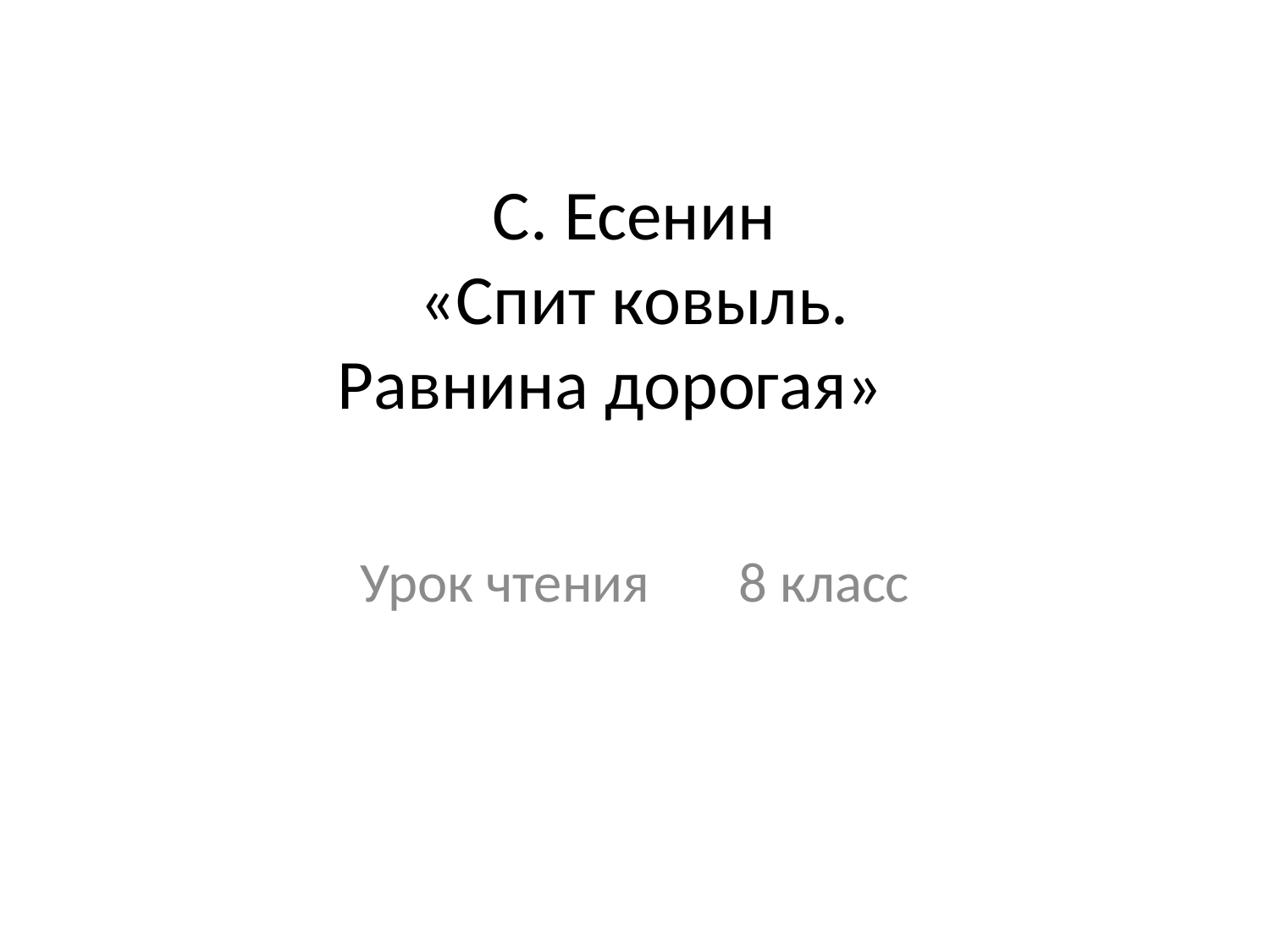

# С. Есенин «Спит ковыль. Равнина дорогая»
Урок чтения       8 класс